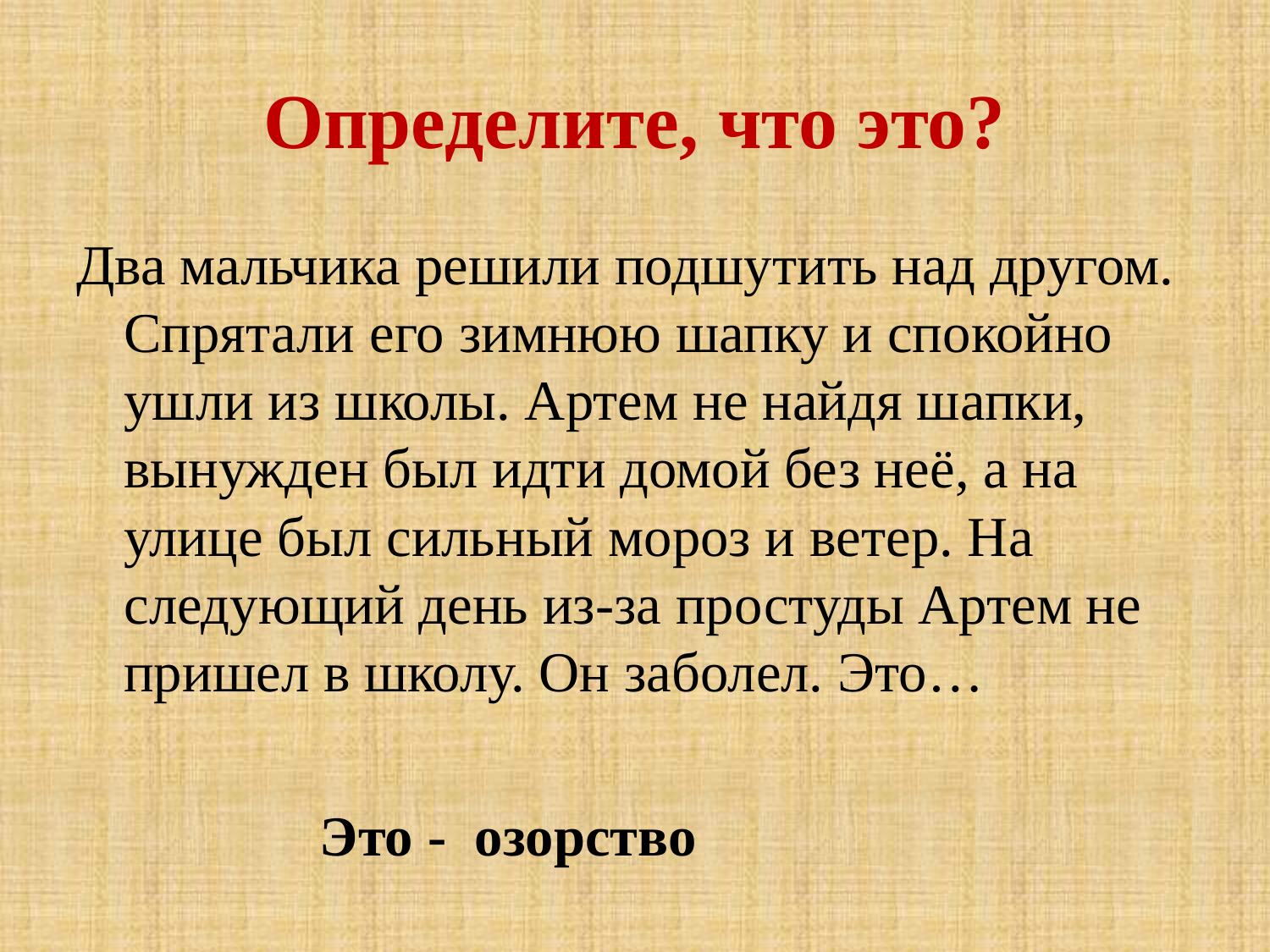

# Определите, что это?
Два мальчика решили подшутить над другом. Спрятали его зимнюю шапку и спокойно ушли из школы. Артем не найдя шапки, вынужден был идти домой без неё, а на улице был сильный мороз и ветер. На следующий день из-за простуды Артем не пришел в школу. Он заболел. Это…

Это -  озорство